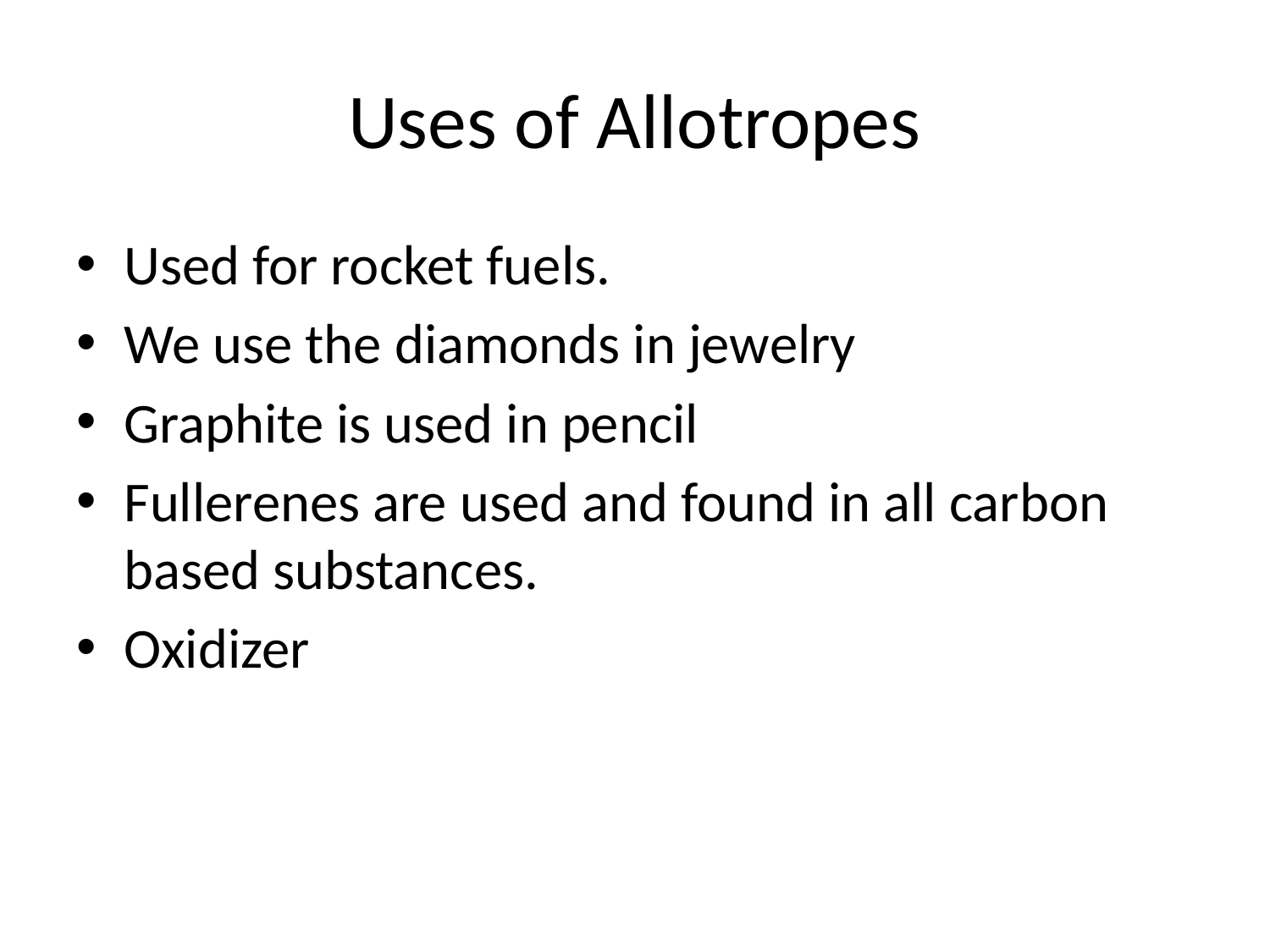

# Uses of Allotropes
Used for rocket fuels.
We use the diamonds in jewelry
Graphite is used in pencil
Fullerenes are used and found in all carbon based substances.
Oxidizer